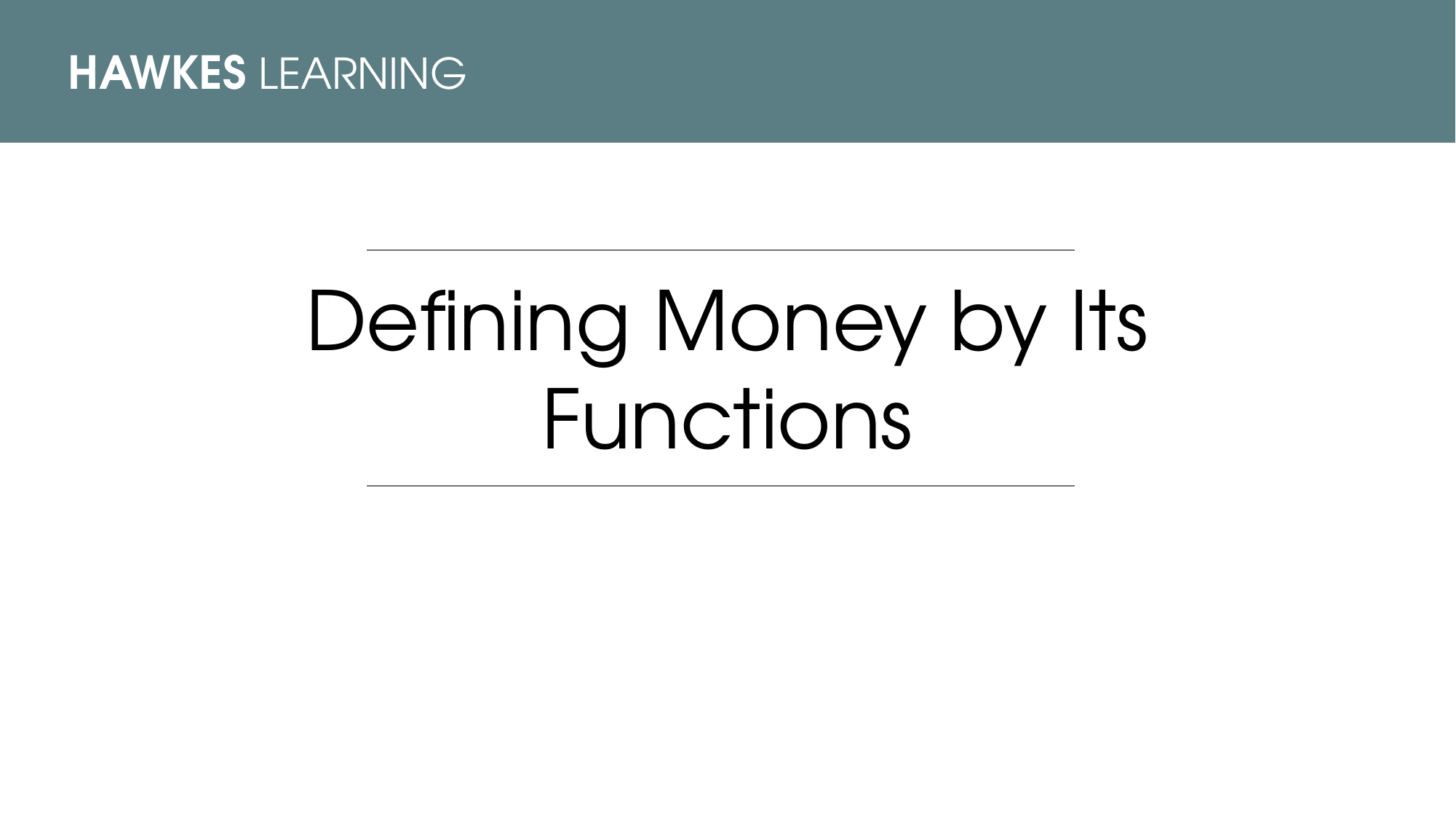

HAWKES LEARNING
Defining Money by Its Functions